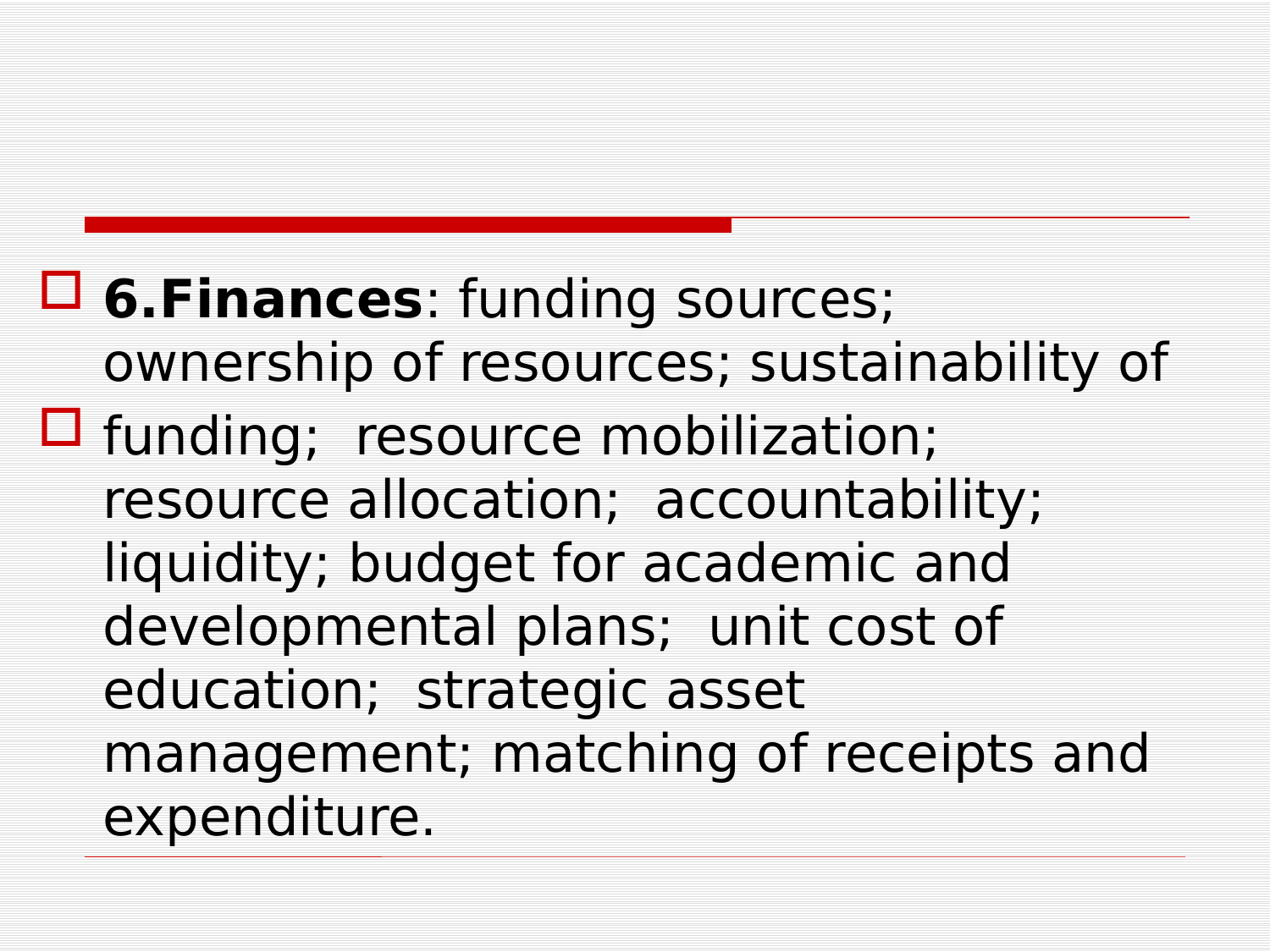

6.Finances: funding sources; ownership of resources; sustainability of
funding;  resource mobilization;  resource allocation;  accountability;  liquidity; budget for academic and developmental plans;  unit cost of education;  strategic asset management; matching of receipts and expenditure.